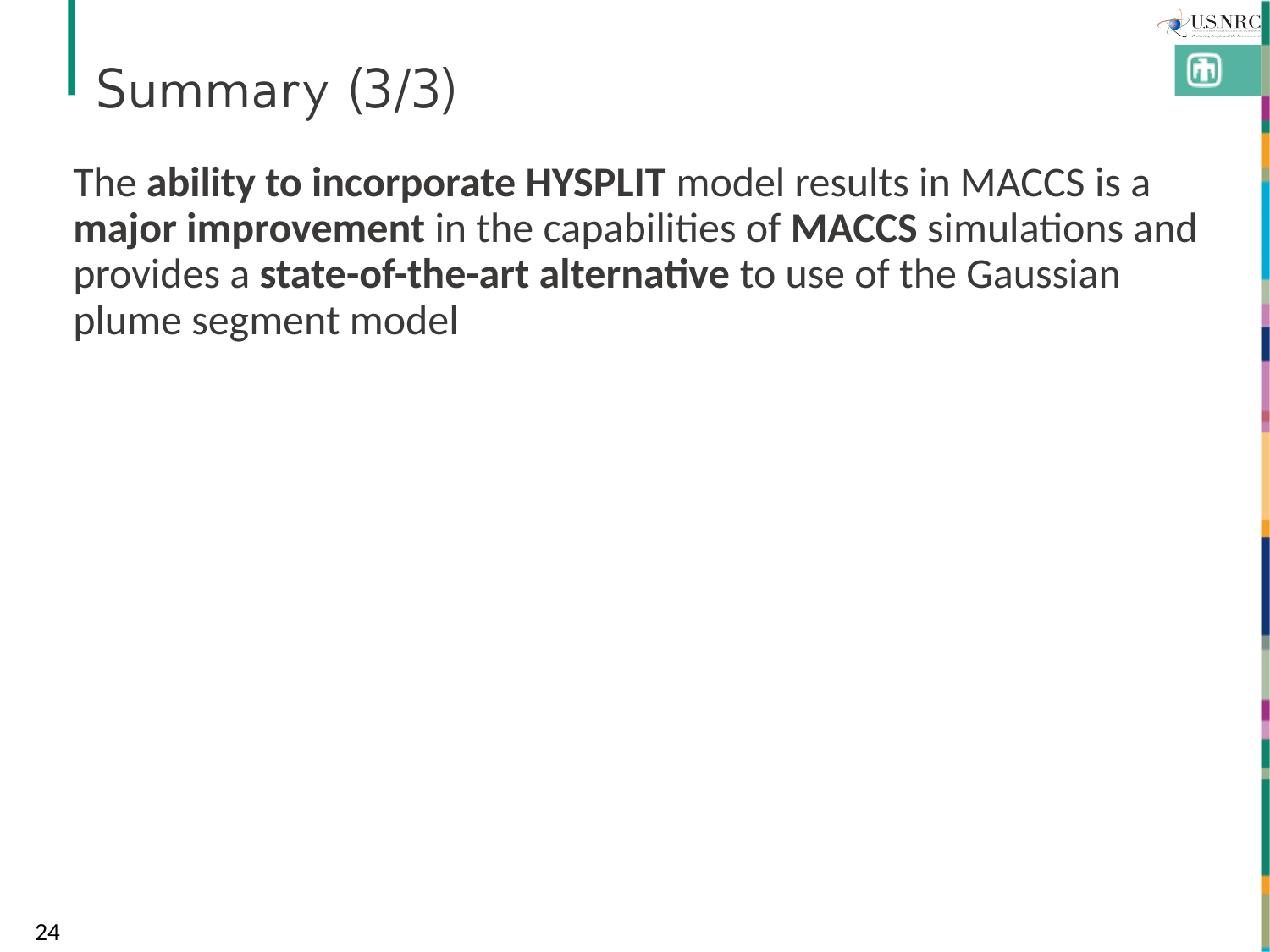

# Summary (3/3)
The ability to incorporate HYSPLIT model results in MACCS is a major improvement in the capabilities of MACCS simulations and provides a state-of-the-art alternative to use of the Gaussian plume segment model

24